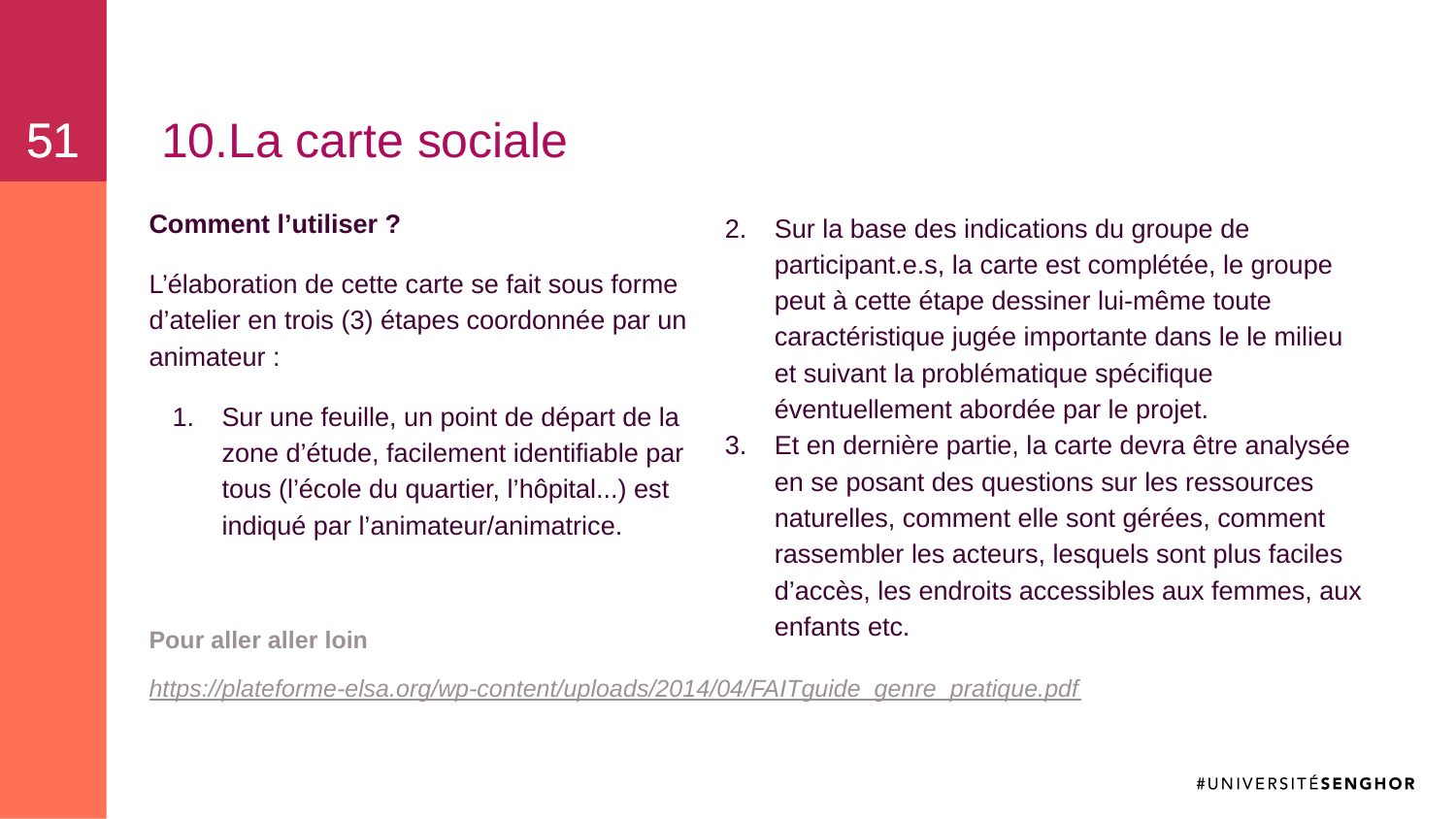

51
51
# La carte sociale
Comment l’utiliser ?
L’élaboration de cette carte se fait sous forme d’atelier en trois (3) étapes coordonnée par un animateur :
Sur une feuille, un point de départ de la zone d’étude, facilement identifiable par tous (l’école du quartier, l’hôpital...) est indiqué par l’animateur/animatrice.
Sur la base des indications du groupe de participant.e.s, la carte est complétée, le groupe peut à cette étape dessiner lui-même toute caractéristique jugée importante dans le le milieu et suivant la problématique spécifique éventuellement abordée par le projet.
Et en dernière partie, la carte devra être analysée en se posant des questions sur les ressources naturelles, comment elle sont gérées, comment rassembler les acteurs, lesquels sont plus faciles d’accès, les endroits accessibles aux femmes, aux enfants etc.
Pour aller aller loin
https://plateforme-elsa.org/wp-content/uploads/2014/04/FAITguide_genre_pratique.pdf